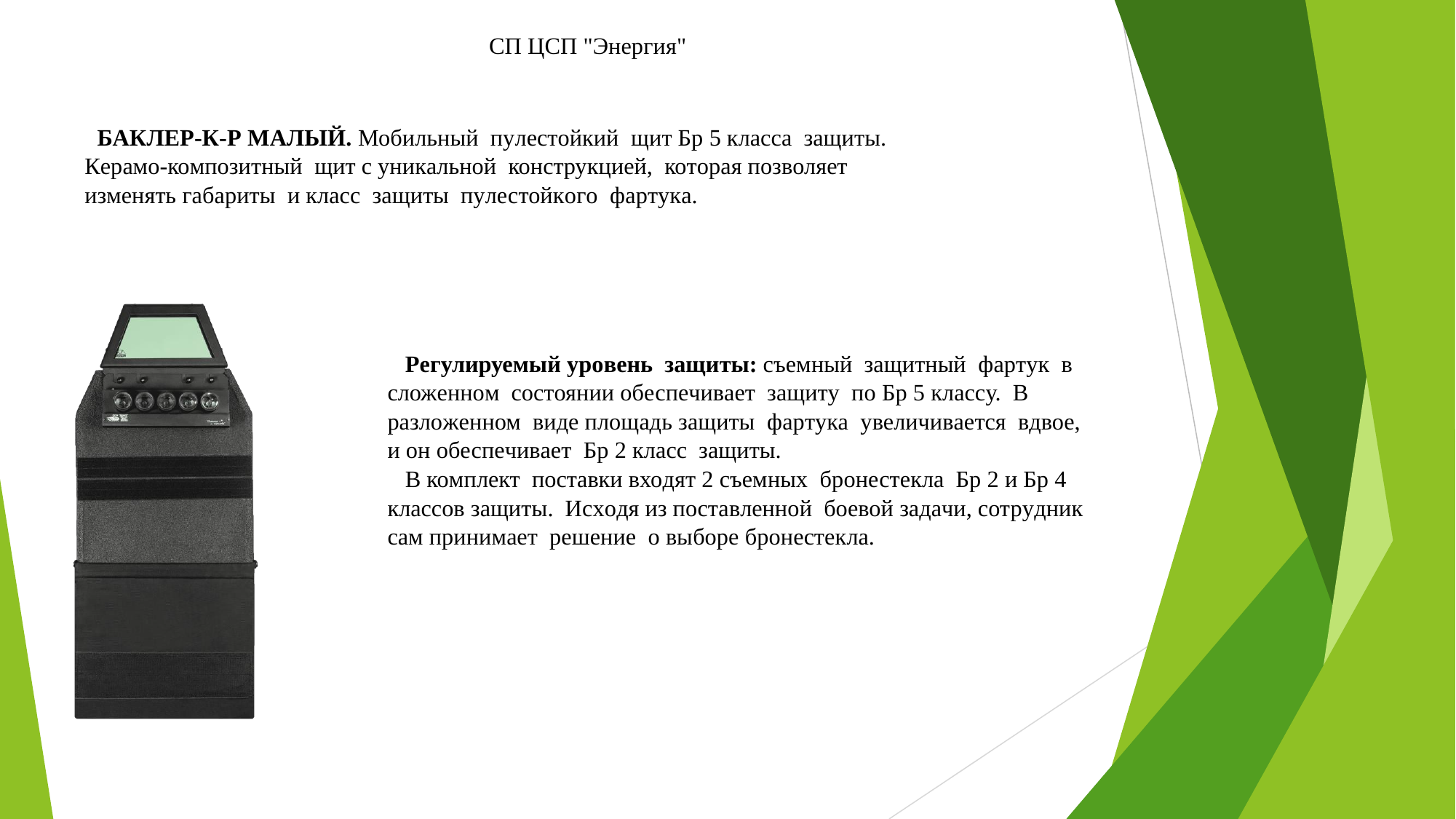

СП ЦСП "Энергия"

БАКЛЕР-К-Р МАЛЫЙ. Мобильный  пулестойкий  щит Бр 5 класса  защиты. Керамо-композитный  щит с уникальной  конструкцией,  которая позволяет изменять габариты  и класс  защиты  пулестойкого  фартука.

Регулируемый уровень  защиты: съемный  защитный  фартук  в сложенном  состоянии обеспечивает  защиту  по Бр 5 классу.  В разложенном  виде площадь защиты  фартука  увеличивается  вдвое, и он обеспечивает  Бр 2 класс  защиты.
В комплект  поставки входят 2 съемных  бронестекла  Бр 2 и Бр 4 классов защиты.  Исходя из поставленной  боевой задачи, сотрудник сам принимает  решение  о выборе бронестекла.